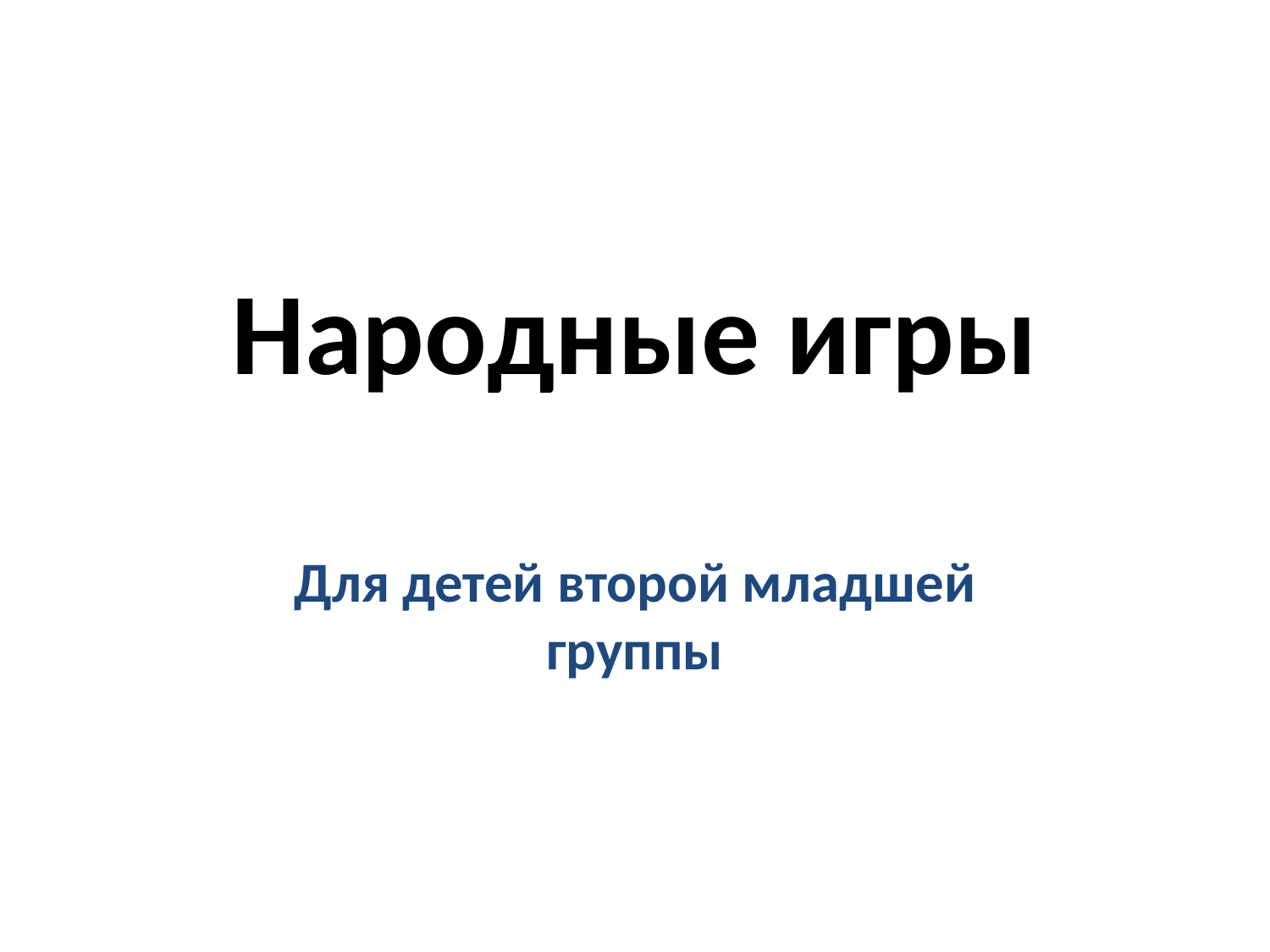

# Народные игры
Для детей второй младшей группы